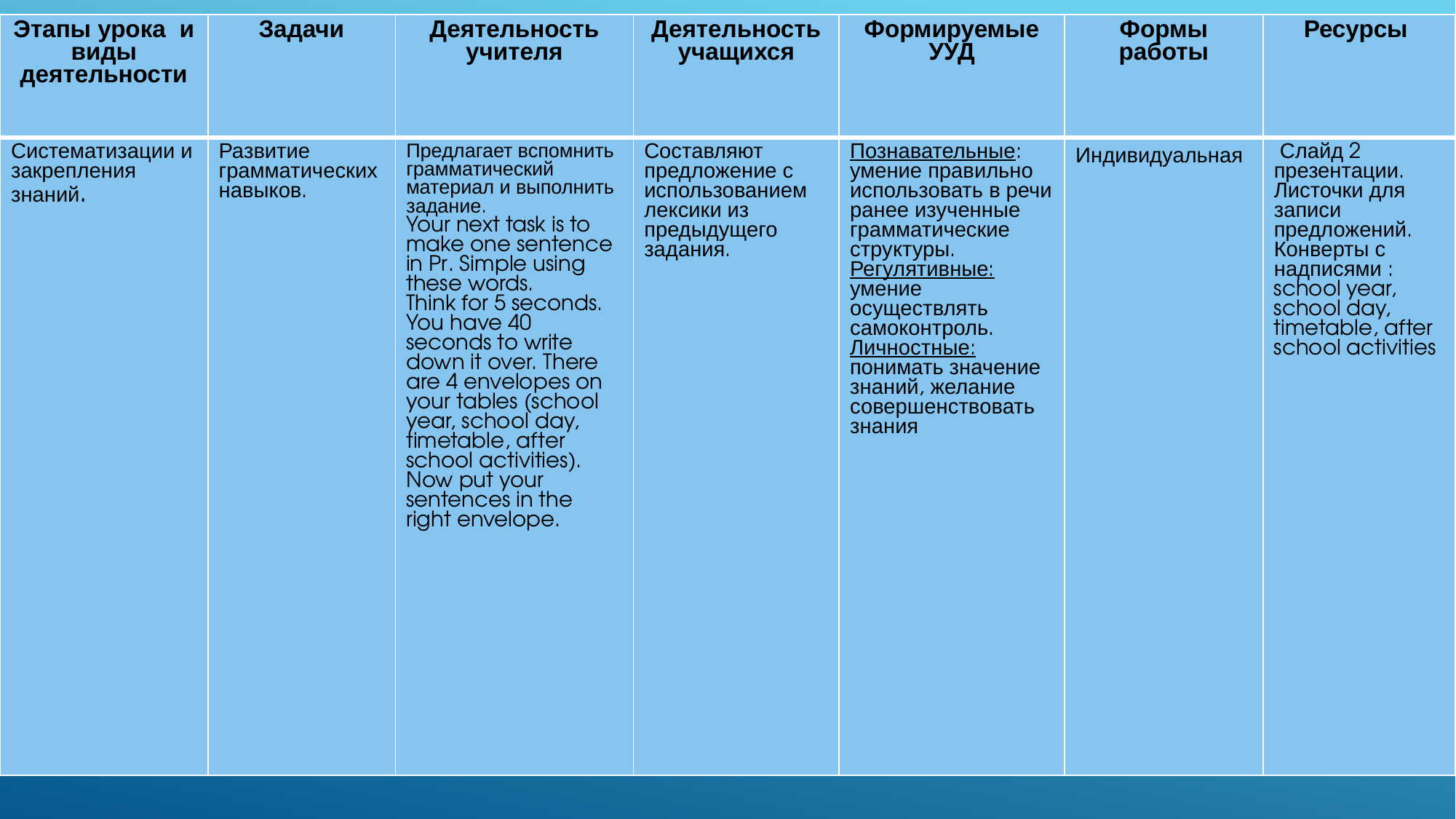

| Этапы урока и виды деятельности | Задачи | Деятельность учителя | Деятельность учащихся | Формируемые УУД | Формы работы | Ресурсы |
| --- | --- | --- | --- | --- | --- | --- |
| Систематизации и закрепления знаний. | Развитие грамматических навыков. | Предлагает вспомнить грамматический материал и выполнить задание. Your next task is to make one sentence in Pr. Simple using these words. Think for 5 seconds. You have 40 seconds to write down it over. There are 4 envelopes on your tables (school year, school day, timetable, after school activities). Now put your sentences in the right envelope. | Составляют предложение с использованием лексики из предыдущего задания. | Познавательные: умение правильно использовать в речи ранее изученные грамматические структуры. Регулятивные: умение осуществлять самоконтроль. Личностные: понимать значение знаний, желание совершенствовать знания | Индивидуальная | Слайд 2 презентации. Листочки для записи предложений. Конверты с надписями : school year, school day, timetable, after school activities |